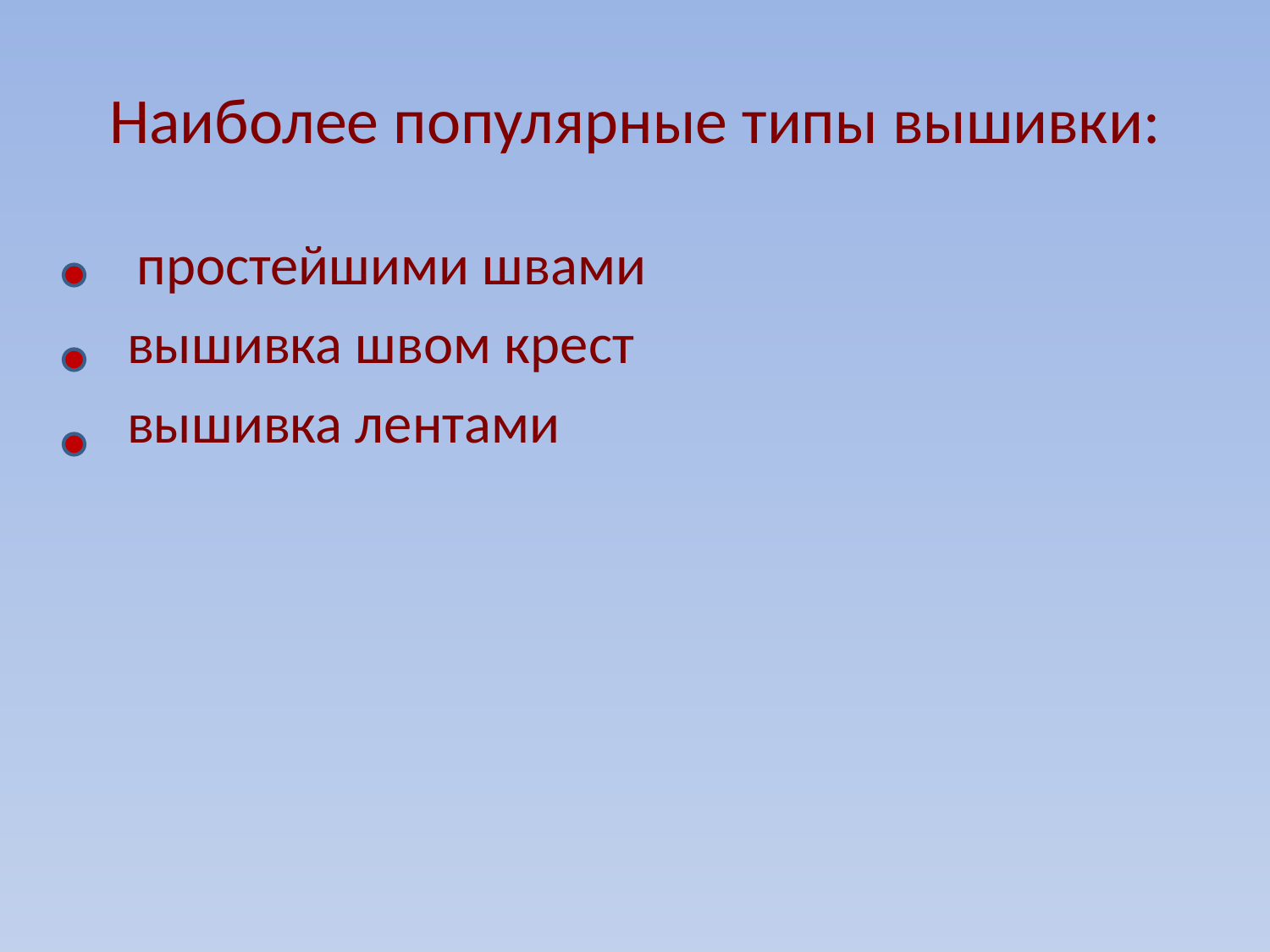

# Наиболее популярные типы вышивки:
	 простейшими швами
    вышивка швом крест
    вышивка лентами